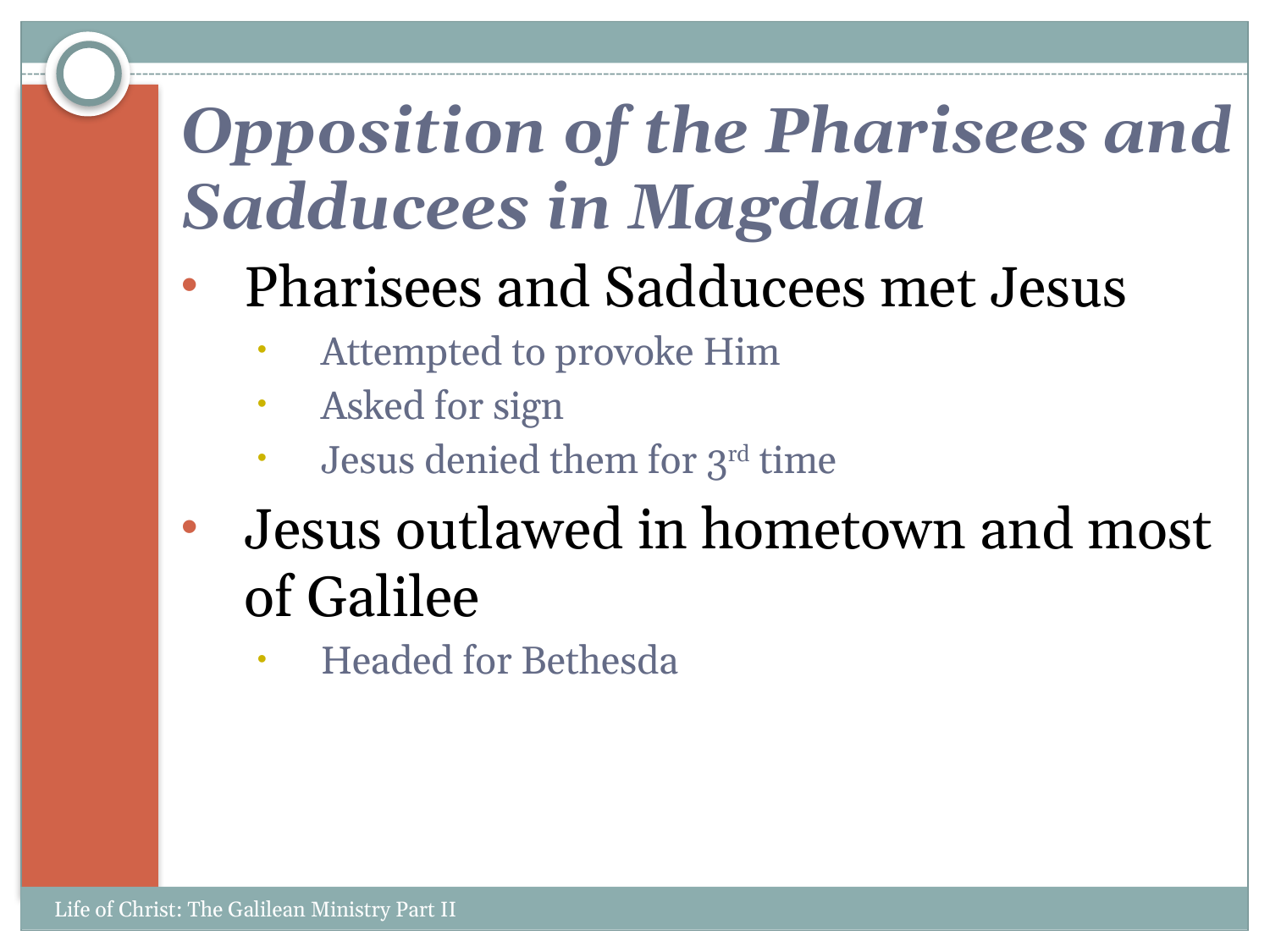

# Opposition of the Pharisees and Sadducees in Magdala
Pharisees and Sadducees met Jesus
Attempted to provoke Him
Asked for sign
Jesus denied them for 3rd time
Jesus outlawed in hometown and most of Galilee
Headed for Bethesda
Life of Christ: The Galilean Ministry Part II